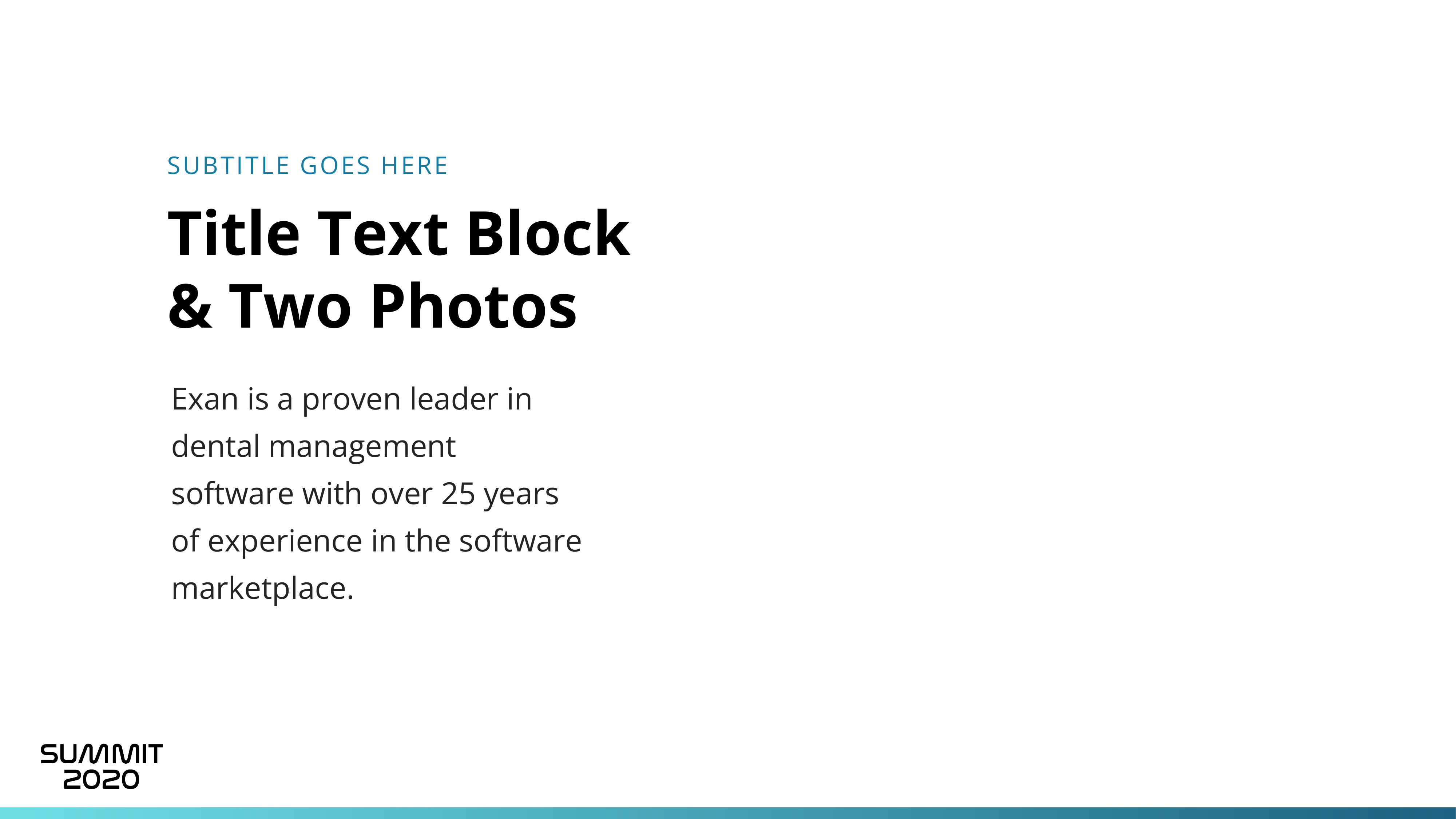

SUBTITLE GOES HERE
Title Text Block & Two Photos
Exan is a proven leader in dental management software with over 25 years of experience in the software marketplace.